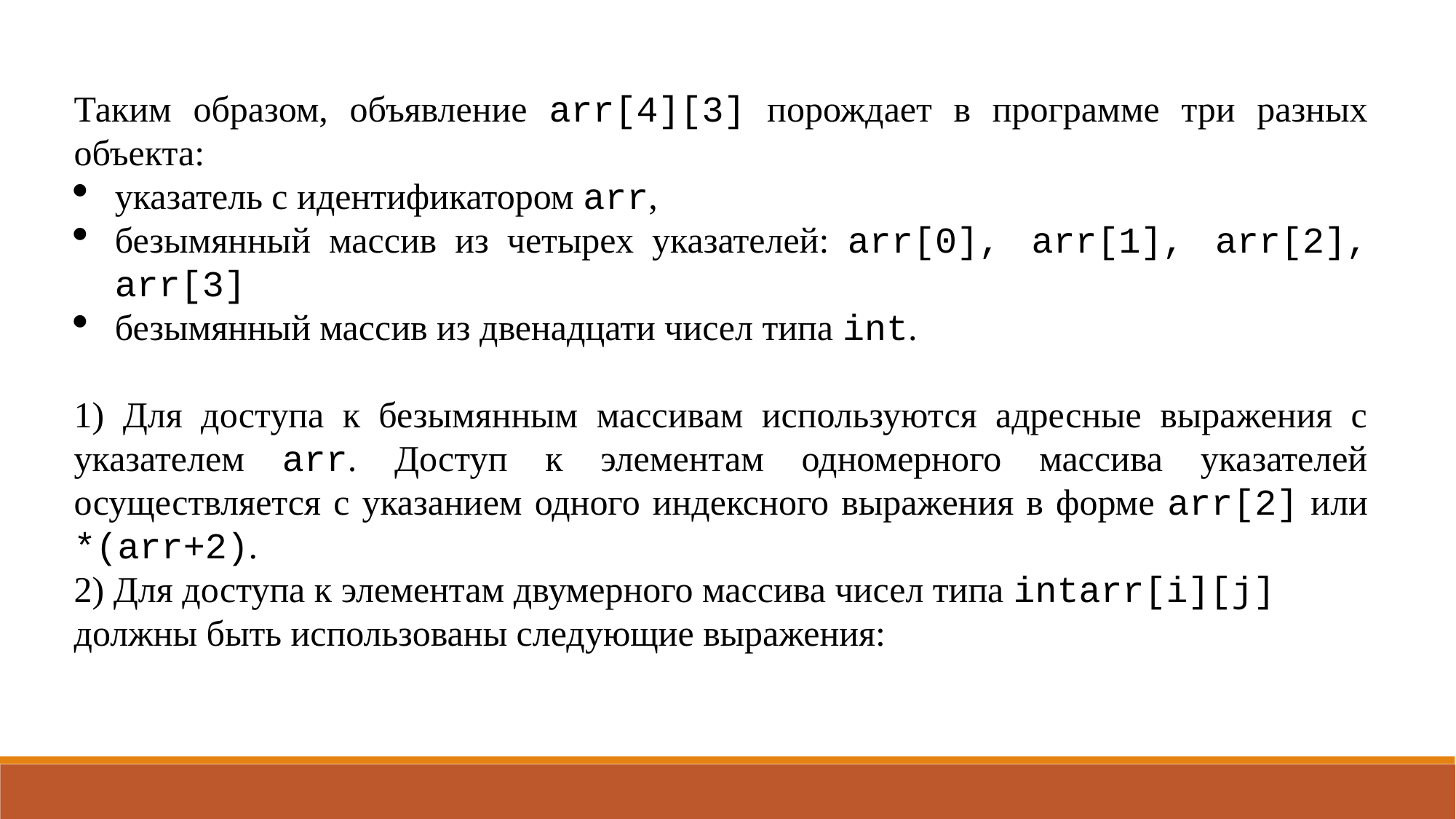

Таким образом, объявление arr[4][3] порождает в программе три разных объекта:
указатель с идентификатором arr,
безымянный массив из четырех указателей: arr[0], arr[1], arr[2], arr[3]
безымянный массив из двенадцати чисел типа int.

1) Для доступа к безымянным массивам используются адресные выражения с указателем arr. Доступ к элементам одномерного массива указателей осуществляется с указанием одного индексного выражения в форме arr[2] или *(arr+2).
2) Для доступа к элементам двумерного массива чисел типа intarr[i][j] должны быть использованы следующие выражения: